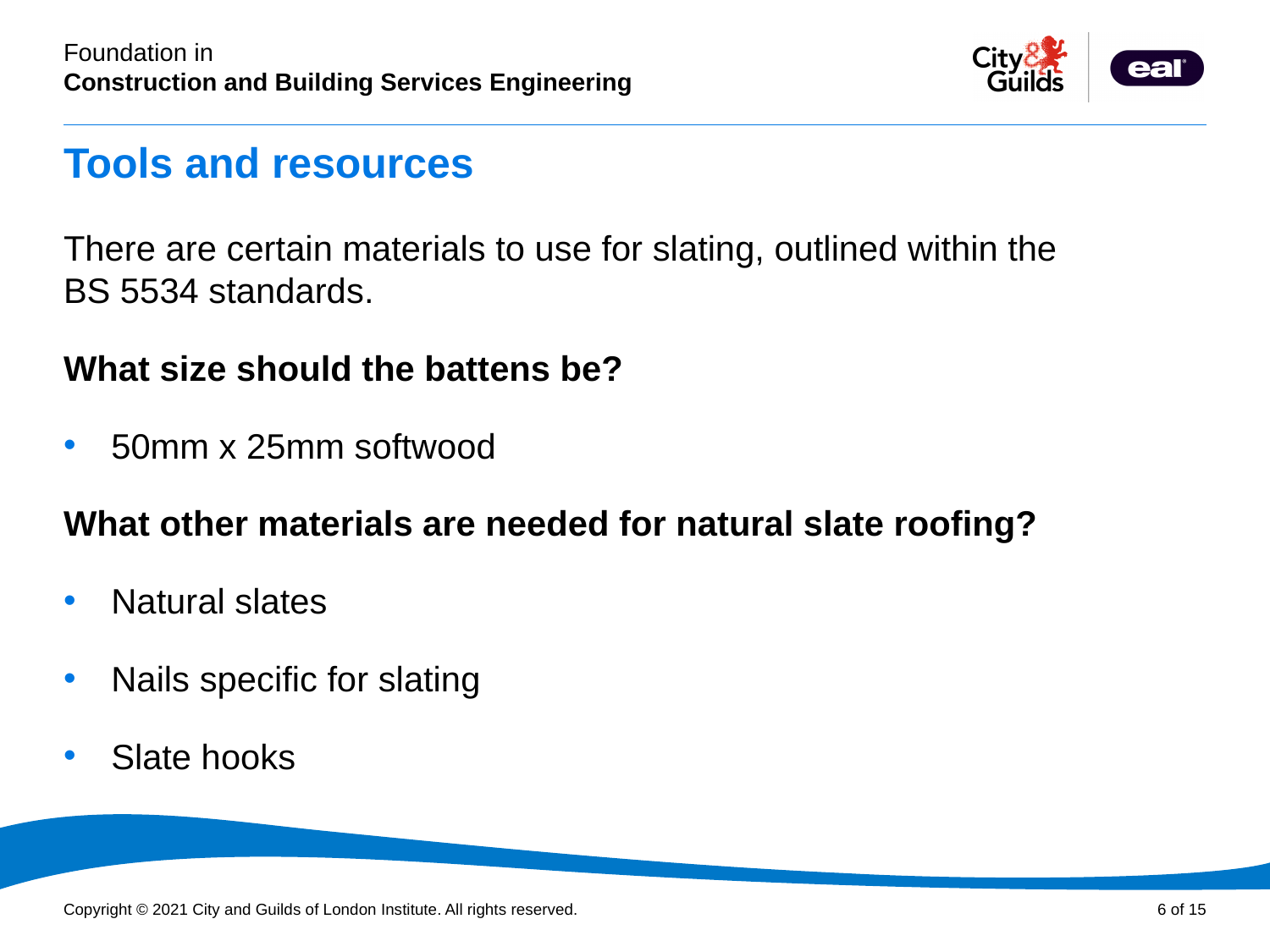

# Tools and resources
There are certain materials to use for slating, outlined within the BS 5534 standards.
What size should the battens be?
50mm x 25mm softwood
What other materials are needed for natural slate roofing?
Natural slates
Nails specific for slating
Slate hooks